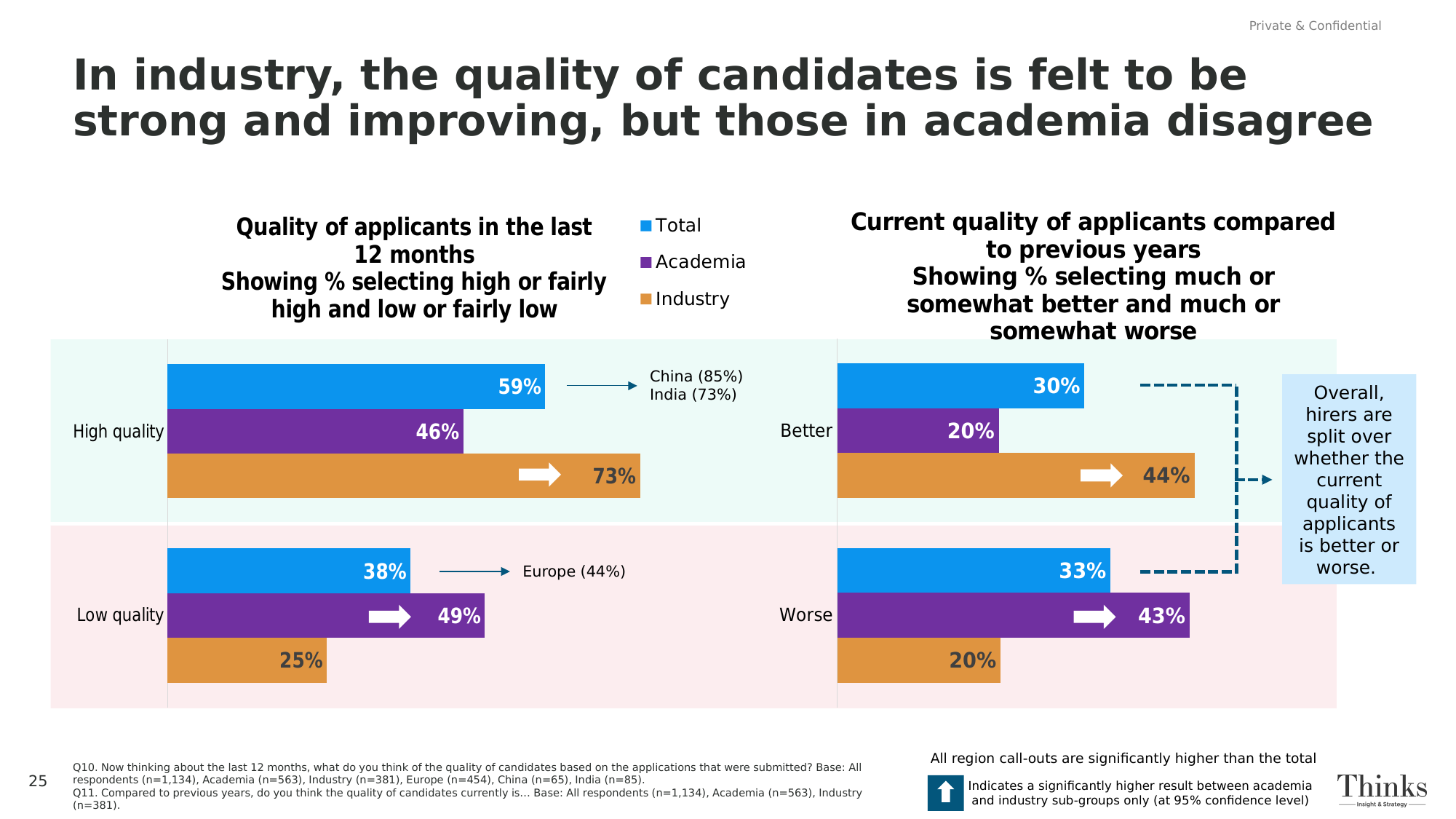

Private & Confidential
In industry, the quality of candidates is felt to be strong and improving, but those in academia disagree

### Chart: Quality of applicants in the last 12 months
Showing % selecting high or fairly high and low or fairly low

| Category | Total | Academia | Industry |
|---|---|---|---|
| High quality | 0.5855379188712522 | 0.4582593250444049 | 0.732283464566929 |
| Low quality | 0.3765432098765432 | 0.49200710479573706 | 0.24671916010498687 |

### Chart: Current quality of applicants compared to previous years
Showing % selecting much or somewhat better and much or somewhat worse

| Category | Total | Academia | Industry |
|---|---|---|---|
| Better | 0.30158730158730157 | 0.19715808170515095 | 0.4356955380577427 |
| Worse | 0.33333333333333326 | 0.4298401420959147 | 0.19947506561679793 |

### Chart

| Category | Total | Academia | Industry |
|---|---|---|---|
|  | None | None | None |
|  | None | None | None |
|  | None | None | None |
|  | None | None | None |

China (85%)
India (73%)
Overall, hirers are split over whether the current quality of applicants is better or worse.

Europe (44%)

All region call-outs are significantly higher than the total
Q10. Now thinking about the last 12 months, what do you think of the quality of candidates based on the applications that were submitted? Base: All respondents (n=1,134), Academia (n=563), Industry (n=381), Europe (n=454), China (n=65), India (n=85).
Q11. Compared to previous years, do you think the quality of candidates currently is… Base: All respondents (n=1,134), Academia (n=563), Industry (n=381).
25

Indicates a significantly higher result between academia and industry sub-groups only (at 95% confidence level)